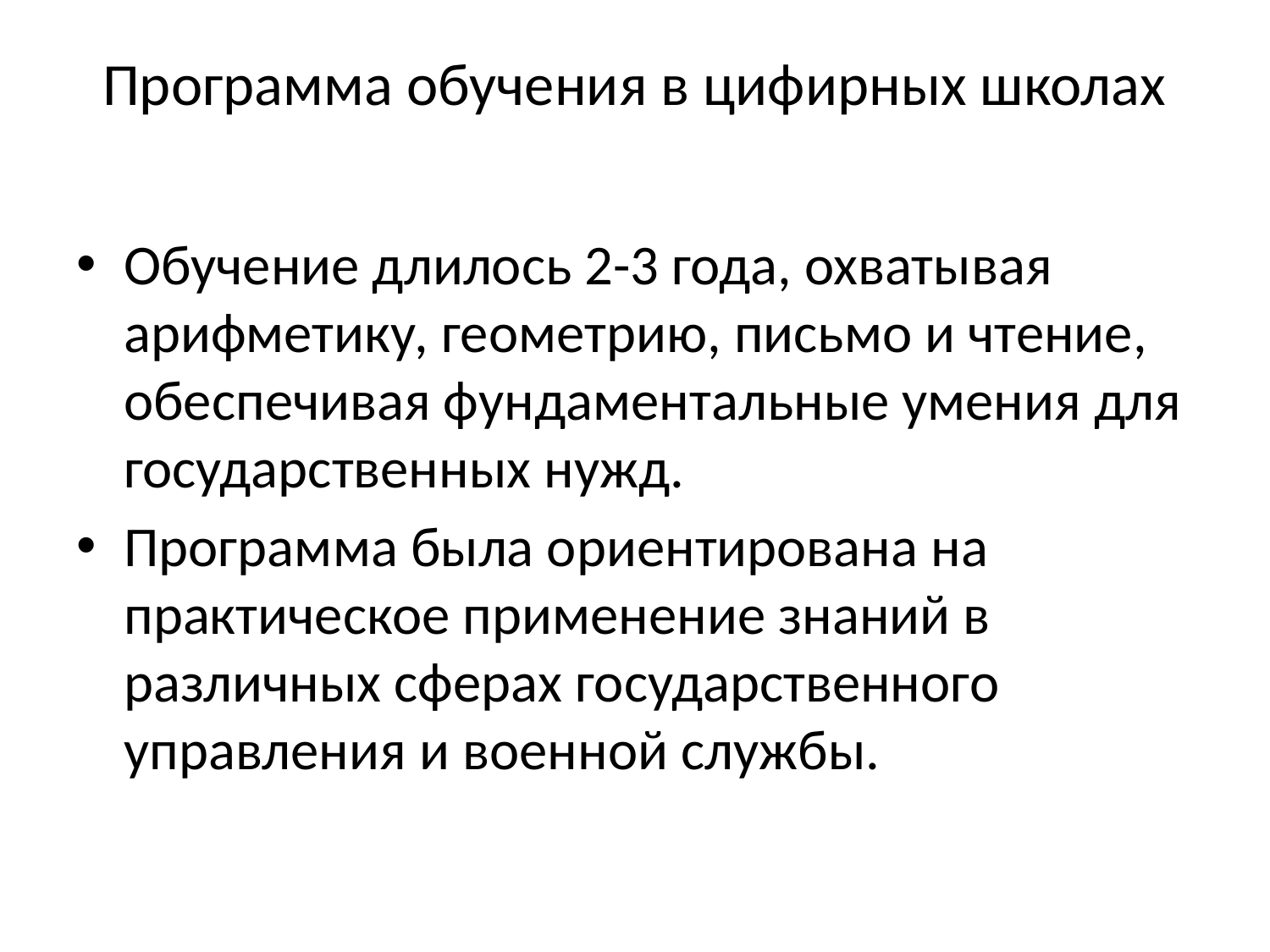

# Программа обучения в цифирных школах
Обучение длилось 2-3 года, охватывая арифметику, геометрию, письмо и чтение, обеспечивая фундаментальные умения для государственных нужд.
Программа была ориентирована на практическое применение знаний в различных сферах государственного управления и военной службы.